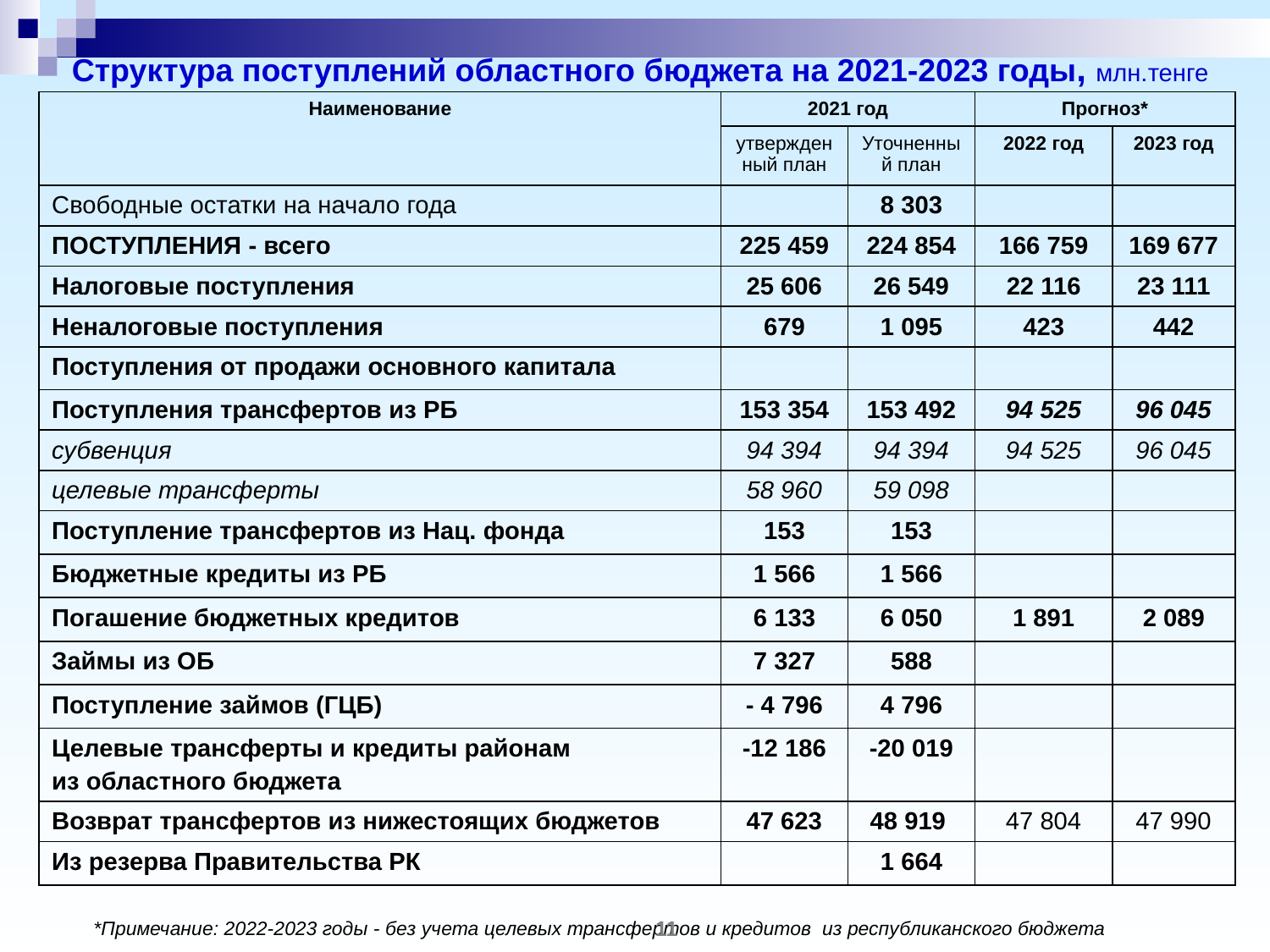

# Структура поступлений областного бюджета на 2021-2023 годы, млн.тенге
| Наименование | 2021 год |  | Прогноз\* |  |
| --- | --- | --- | --- | --- |
|  | утвержденный план | Уточненный план | 2022 год | 2023 год |
| Свободные остатки на начало года |  | 8 303 |  |  |
| ПОСТУПЛЕНИЯ - всего | 225 459 | 224 854 | 166 759 | 169 677 |
| Налоговые поступления | 25 606 | 26 549 | 22 116 | 23 111 |
| Неналоговые поступления | 679 | 1 095 | 423 | 442 |
| Поступления от продажи основного капитала |  |  |  |  |
| Поступления трансфертов из РБ | 153 354 | 153 492 | 94 525 | 96 045 |
| субвенция | 94 394 | 94 394 | 94 525 | 96 045 |
| целевые трансферты | 58 960 | 59 098 |  |  |
| Поступление трансфертов из Нац. фонда | 153 | 153 |  |  |
| Бюджетные кредиты из РБ | 1 566 | 1 566 |  |  |
| Погашение бюджетных кредитов | 6 133 | 6 050 | 1 891 | 2 089 |
| Займы из ОБ | 7 327 | 588 |  |  |
| Поступление займов (ГЦБ) | - 4 796 | 4 796 |  |  |
| Целевые трансферты и кредиты районам из областного бюджета | -12 186 | -20 019 |  |  |
| Возврат трансфертов из нижестоящих бюджетов | 47 623 | 48 919 | 47 804 | 47 990 |
| Из резерва Правительства РК |  | 1 664 |  |  |

11
*Примечание: 2022-2023 годы - без учета целевых трансфертов и кредитов  из республиканского бюджета